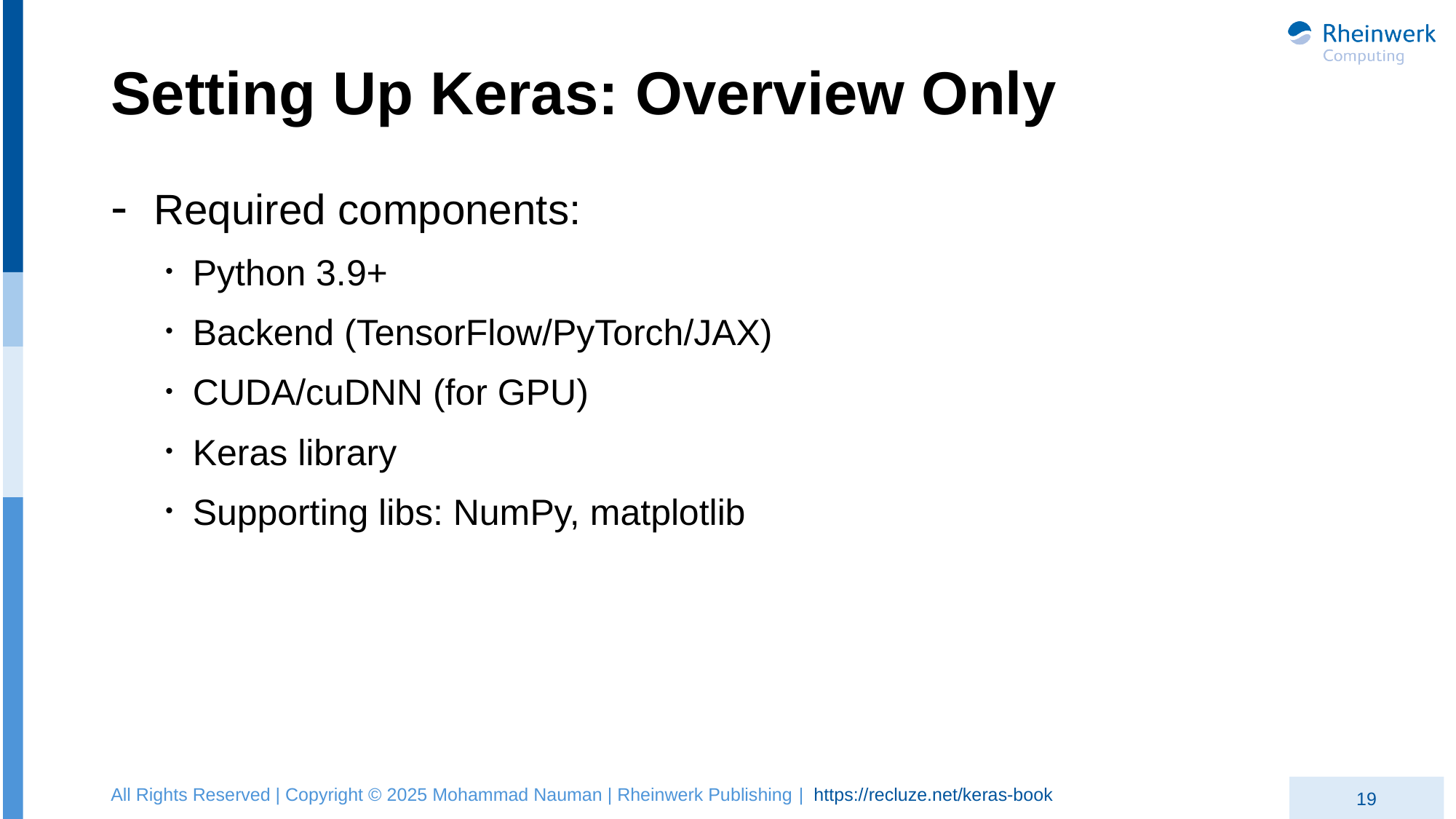

# Setting Up Keras: Overview Only
Required components:
Python 3.9+
Backend (TensorFlow/PyTorch/JAX)
CUDA/cuDNN (for GPU)
Keras library
Supporting libs: NumPy, matplotlib